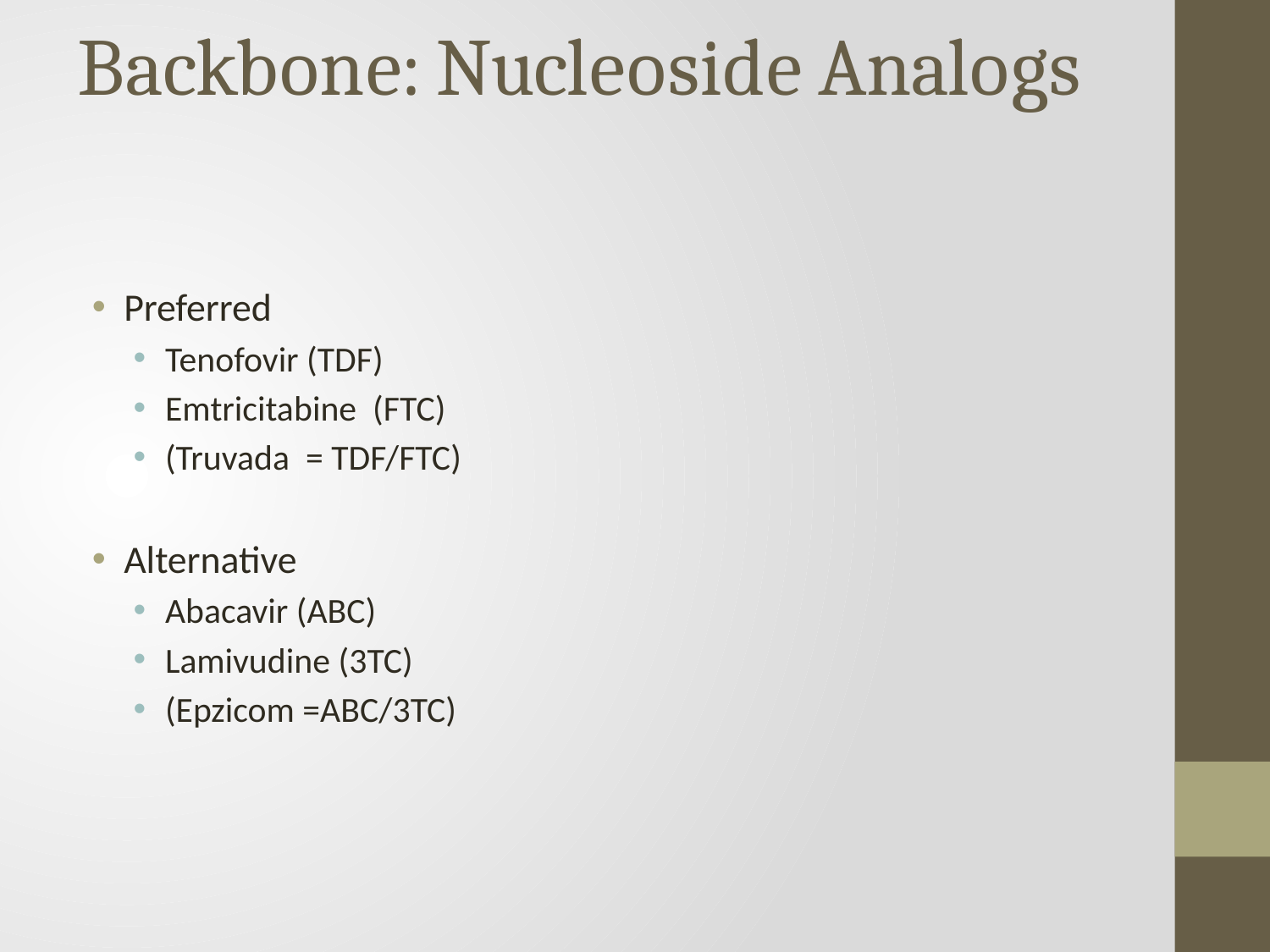

# Backbone: Nucleoside Analogs

Preferred
Tenofovir (TDF)
Emtricitabine  (FTC)
(Truvada  = TDF/FTC)

Alternative
Abacavir (ABC)
Lamivudine (3TC)
(Epzicom =ABC/3TC)